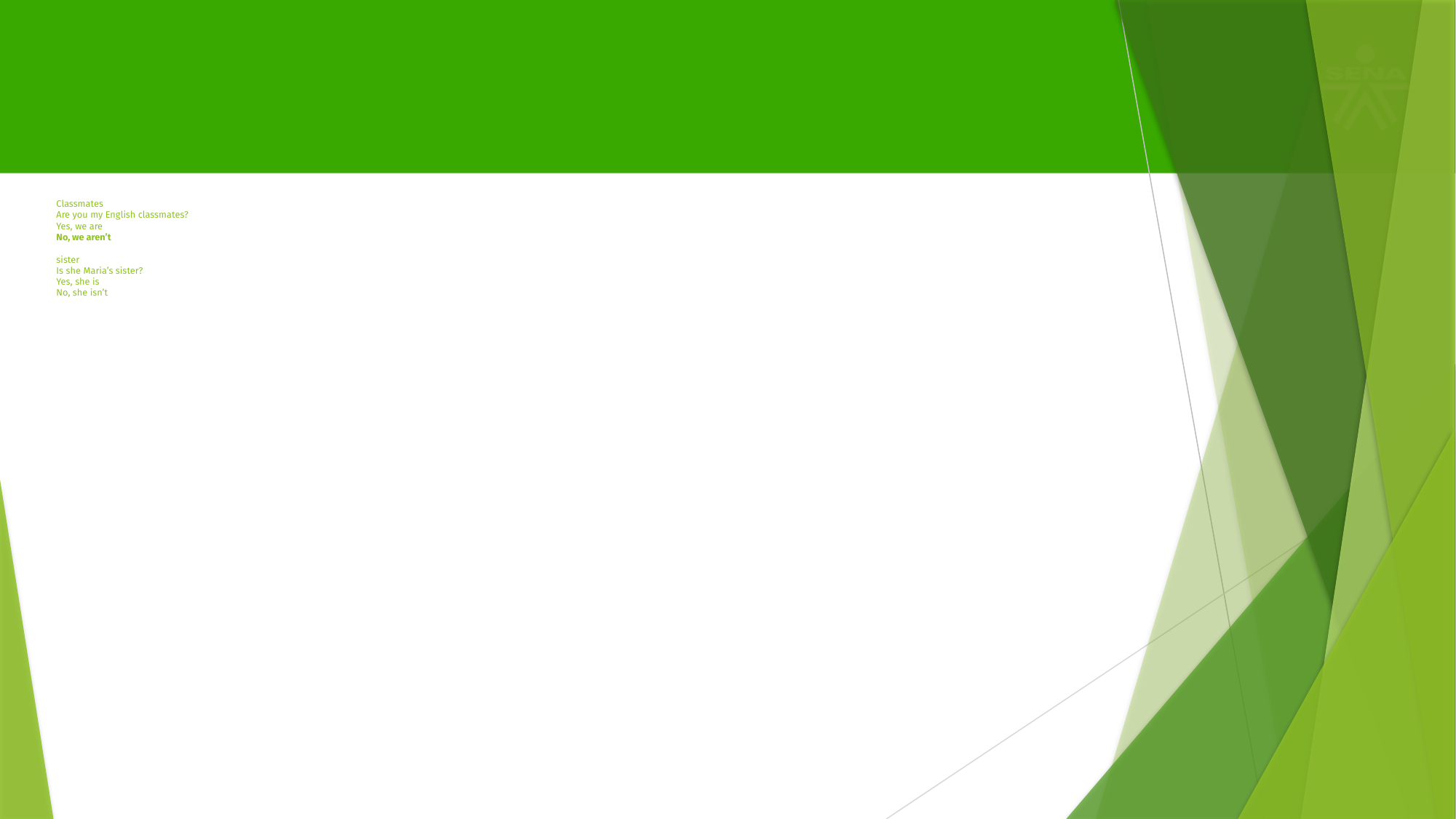

# Classmates Are you my English classmates? Yes, we are No, we aren’t sister Is she Maria’s sister? Yes, she is No, she isn’t